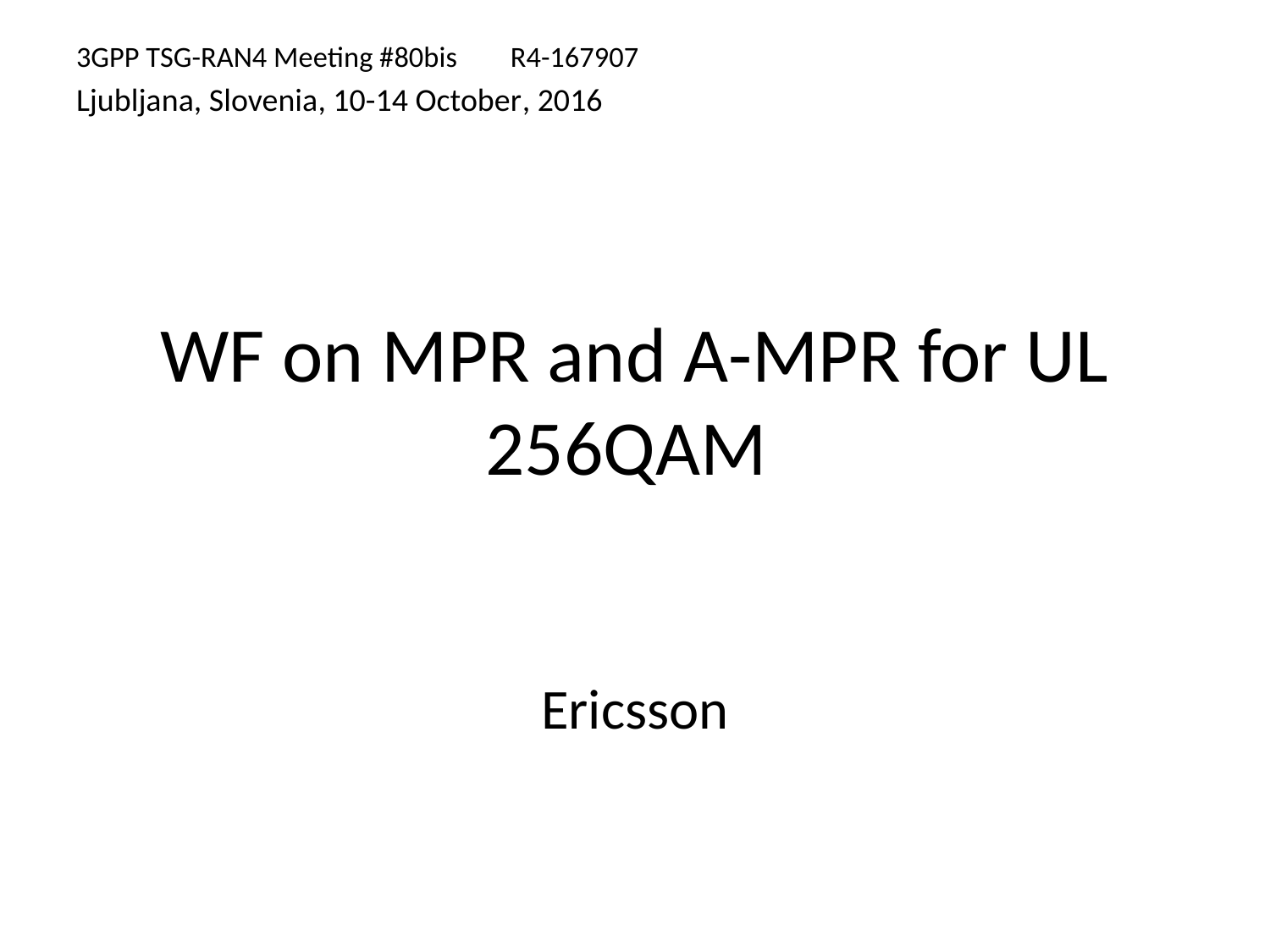

3GPP TSG-RAN4 Meeting #80bis						R4-167907
Ljubljana, Slovenia, 10-14 October, 2016
# WF on MPR and A-MPR for UL 256QAM
Ericsson